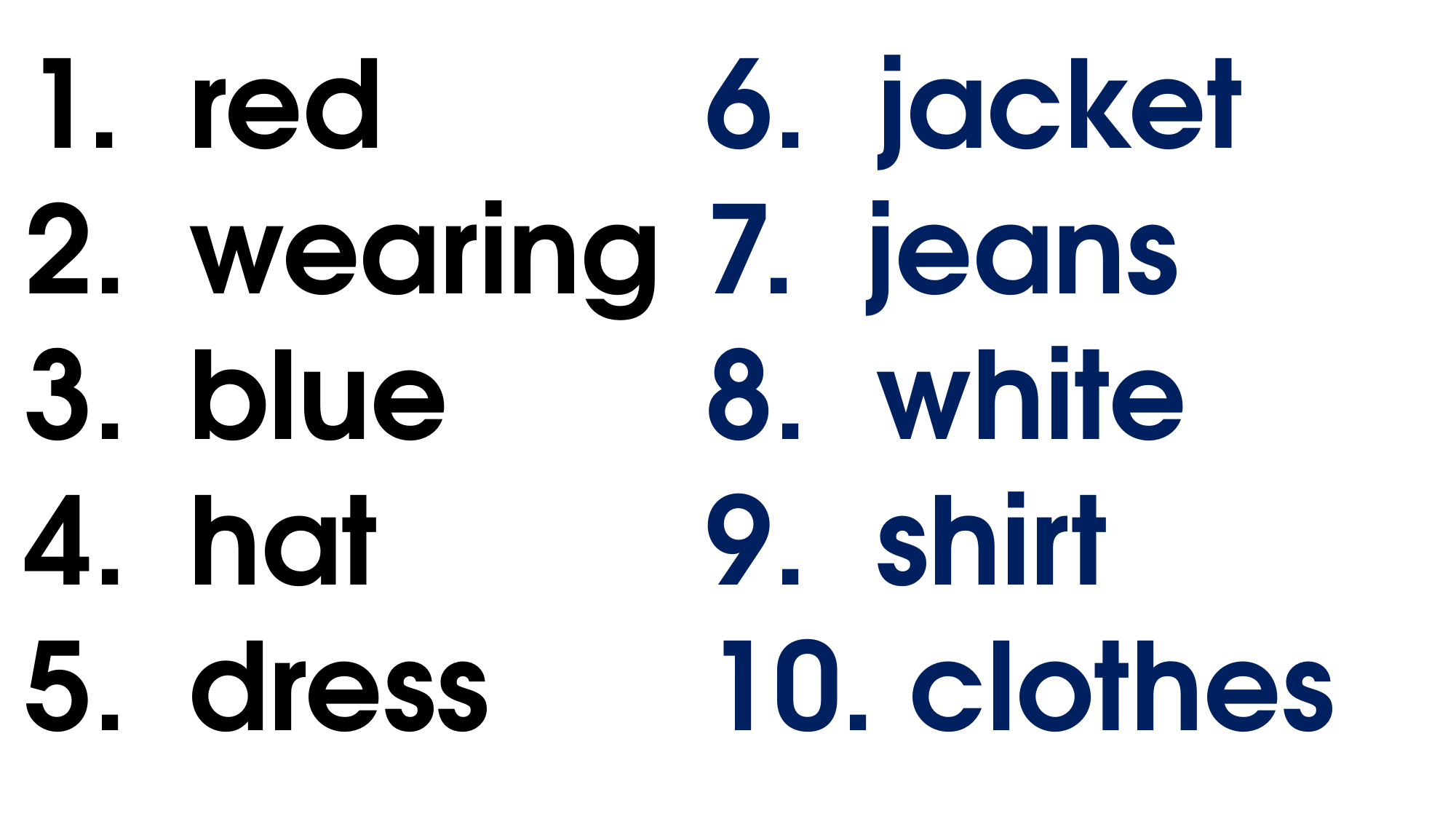

red
wearing
blue
hat
dress
6.  jacket
7.  jeans
8.  white
9.  shirt
10. clothes